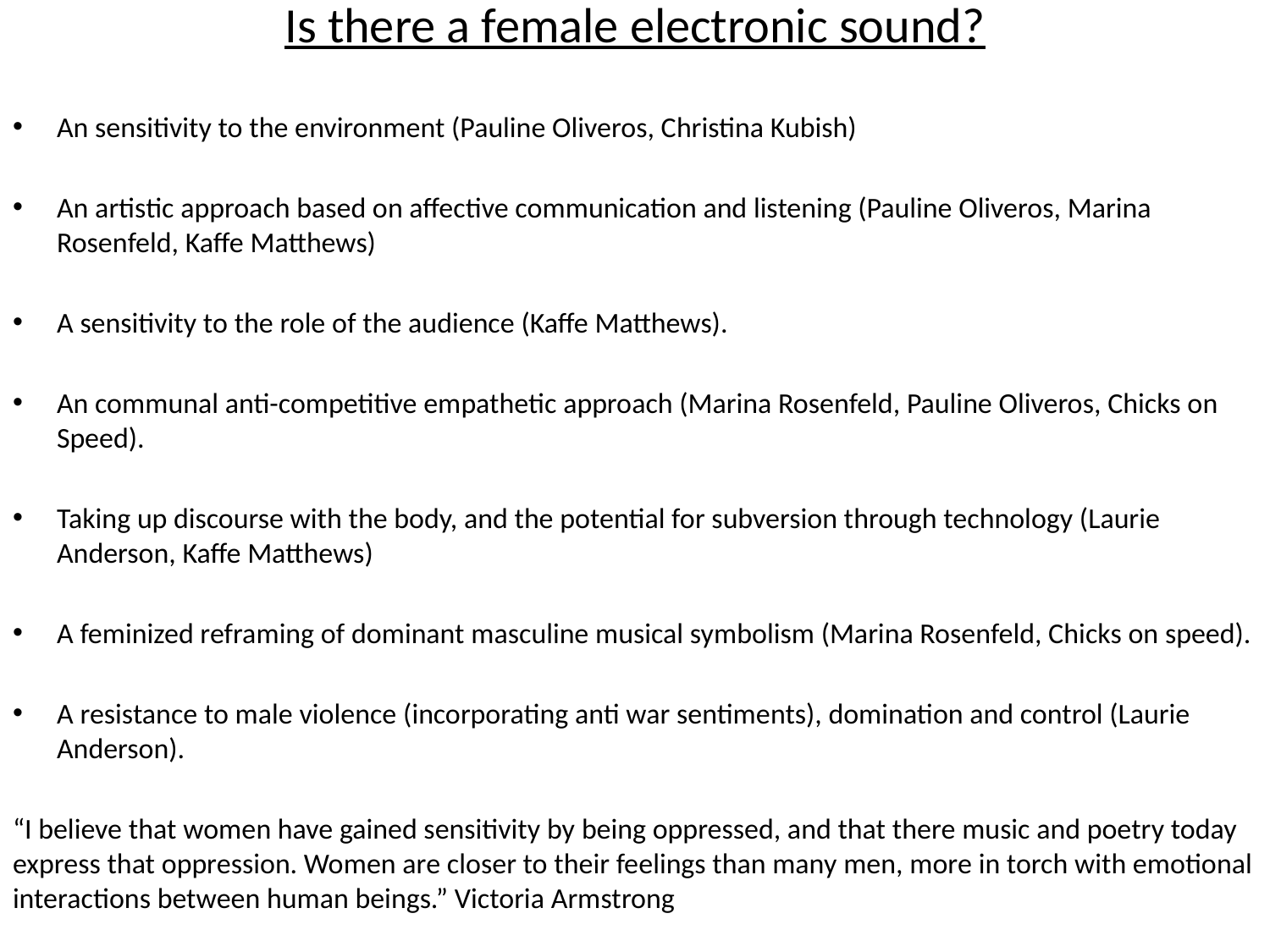

# Is there a female electronic sound?
An sensitivity to the environment (Pauline Oliveros, Christina Kubish)

An artistic approach based on affective communication and listening (Pauline Oliveros, Marina Rosenfeld, Kaffe Matthews)

A sensitivity to the role of the audience (Kaffe Matthews).

An communal anti-competitive empathetic approach (Marina Rosenfeld, Pauline Oliveros, Chicks on Speed).

Taking up discourse with the body, and the potential for subversion through technology (Laurie Anderson, Kaffe Matthews)

A feminized reframing of dominant masculine musical symbolism (Marina Rosenfeld, Chicks on speed).

A resistance to male violence (incorporating anti war sentiments), domination and control (Laurie Anderson).

“I believe that women have gained sensitivity by being oppressed, and that there music and poetry today express that oppression. Women are closer to their feelings than many men, more in torch with emotional interactions between human beings.” Victoria Armstrong